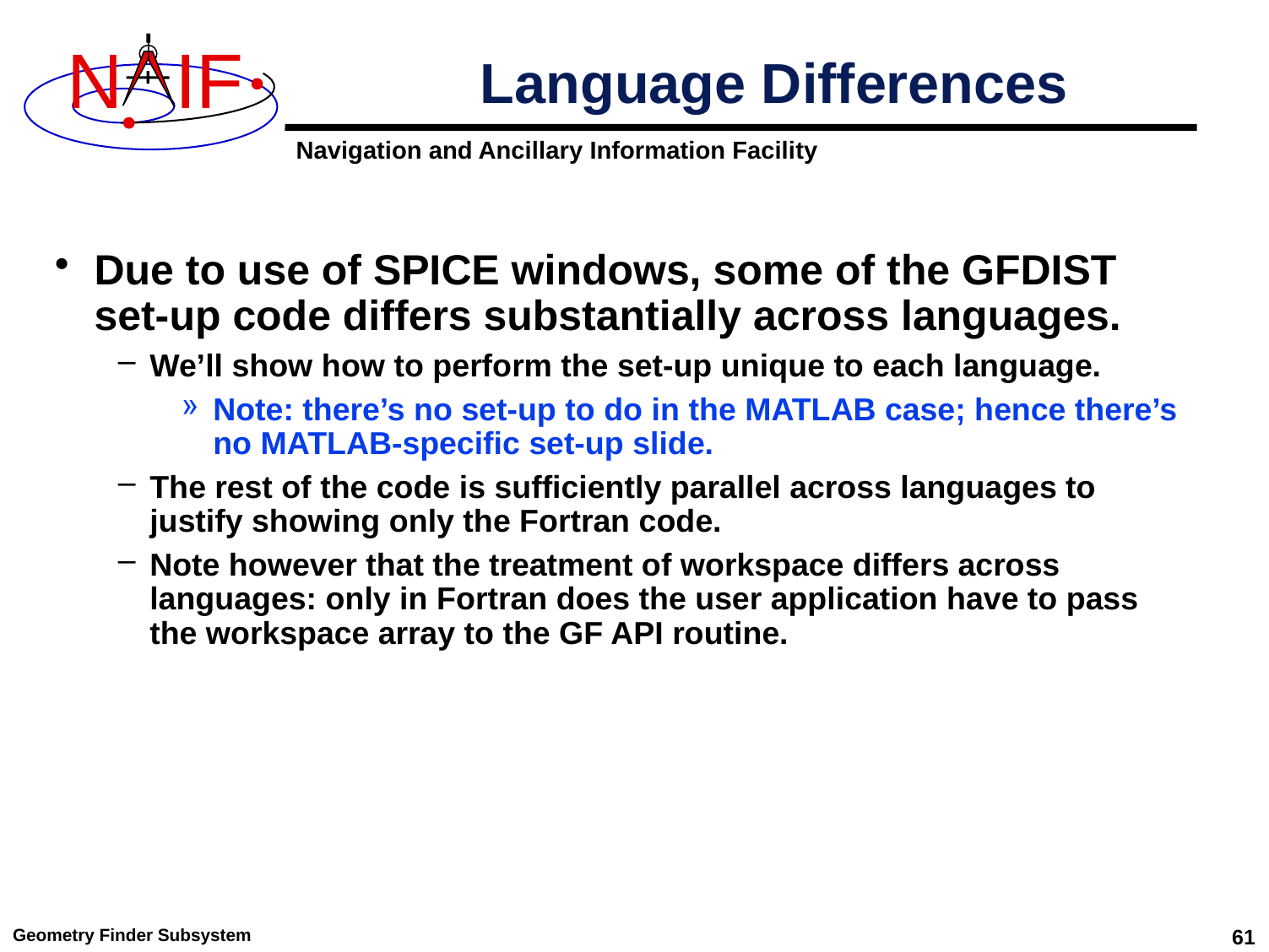

# Language Differences

Due to use of SPICE windows, some of the GFDIST set-up code differs substantially across languages.
We’ll show how to perform the set-up unique to each language.
Note: there’s no set-up to do in the MATLAB case; hence there’s no MATLAB-specific set-up slide.
The rest of the code is sufficiently parallel across languages to justify showing only the Fortran code.
Note however that the treatment of workspace differs across languages: only in Fortran does the user application have to pass the workspace array to the GF API routine.
Geometry Finder Subsystem
61